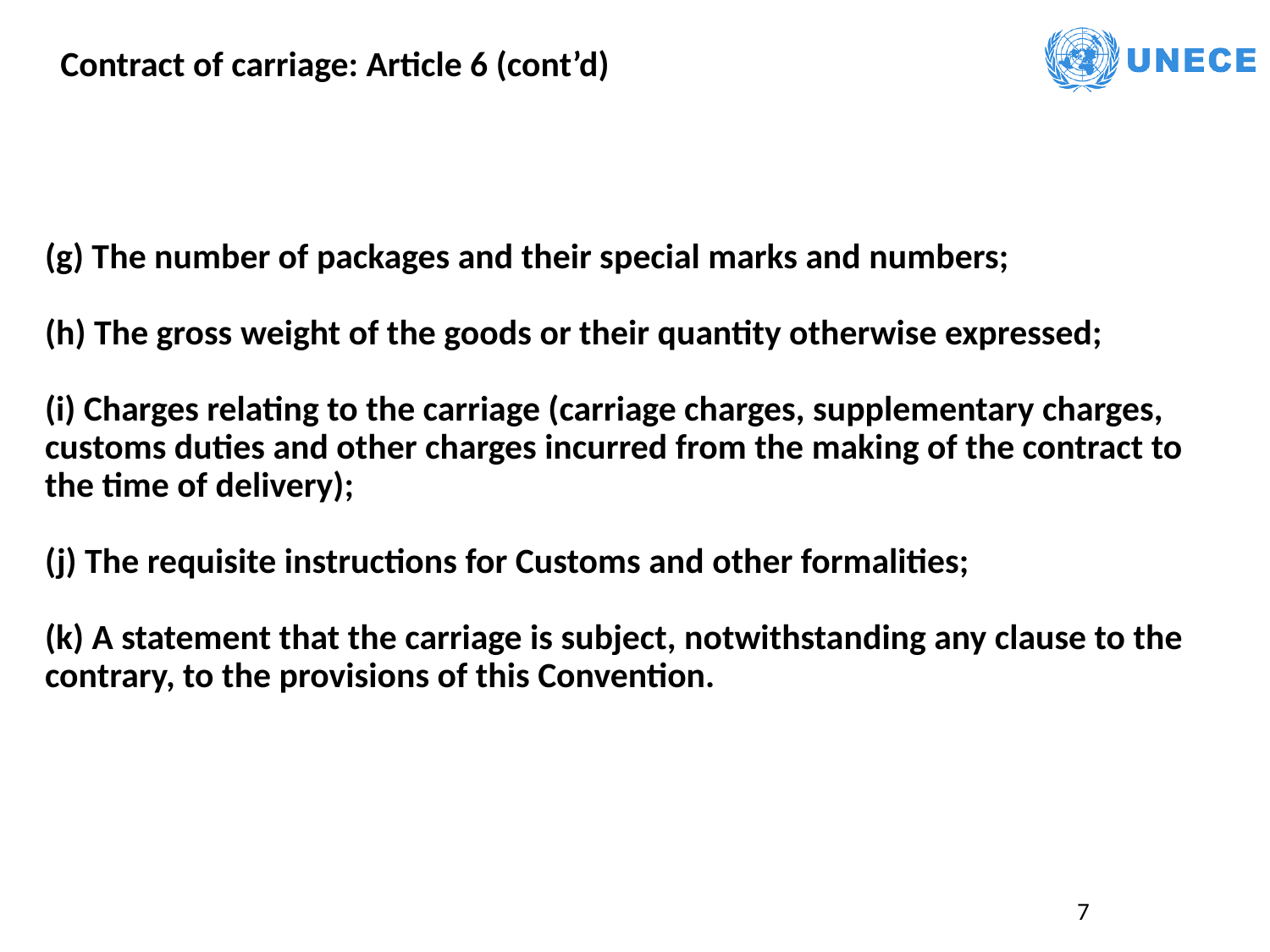

Contract of carriage: Article 6 (cont’d)

(g) The number of packages and their special marks and numbers;

(h) The gross weight of the goods or their quantity otherwise expressed;

(i) Charges relating to the carriage (carriage charges, supplementary charges,
customs duties and other charges incurred from the making of the contract to the time of delivery);

(j) The requisite instructions for Customs and other formalities;

(k) A statement that the carriage is subject, notwithstanding any clause to the contrary, to the provisions of this Convention.

7